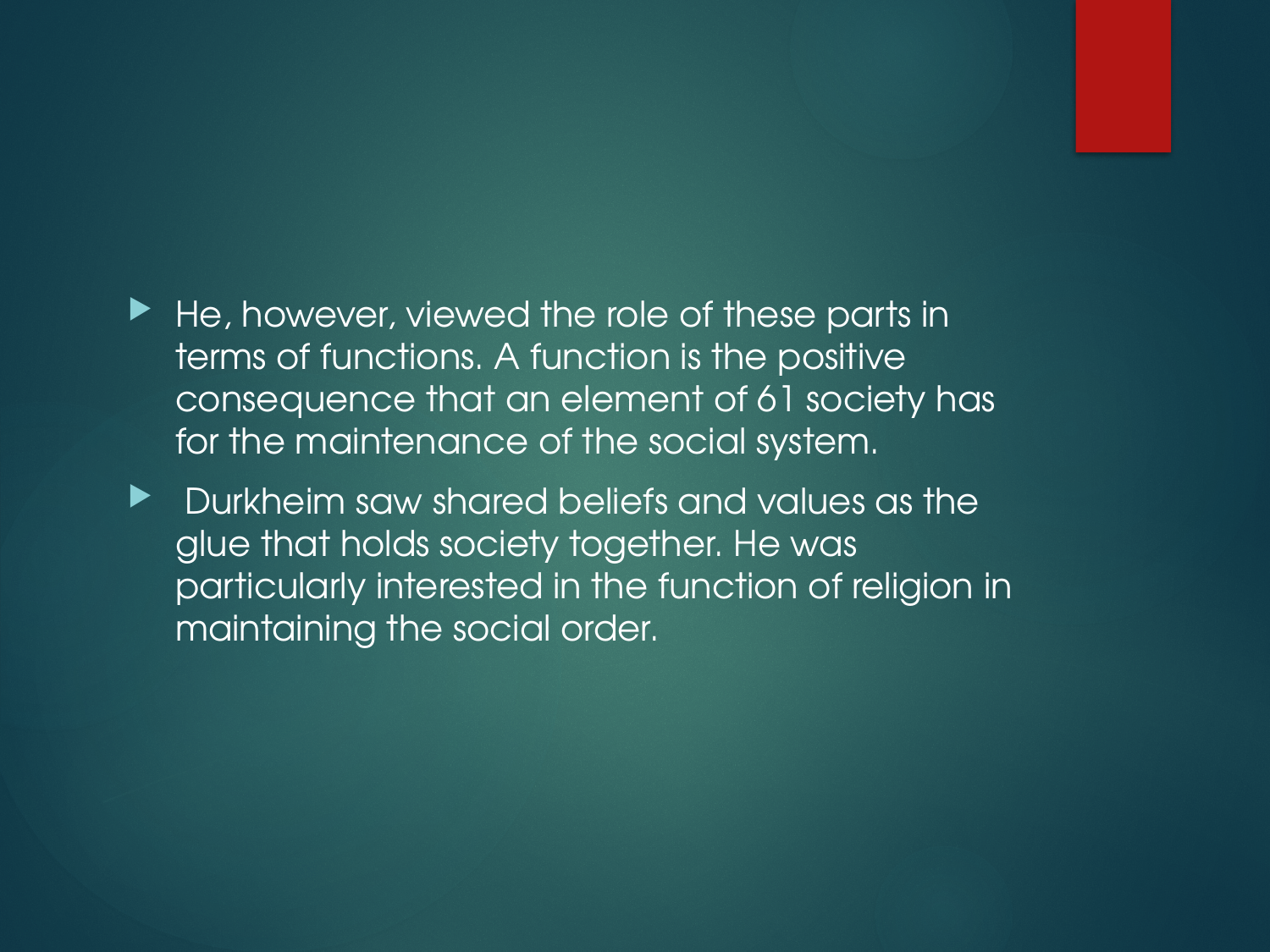

#
He, however, viewed the role of these parts in terms of functions. A function is the positive consequence that an element of 61 society has for the maintenance of the social system.
 Durkheim saw shared beliefs and values as the glue that holds society together. He was particularly interested in the function of religion in maintaining the social order.